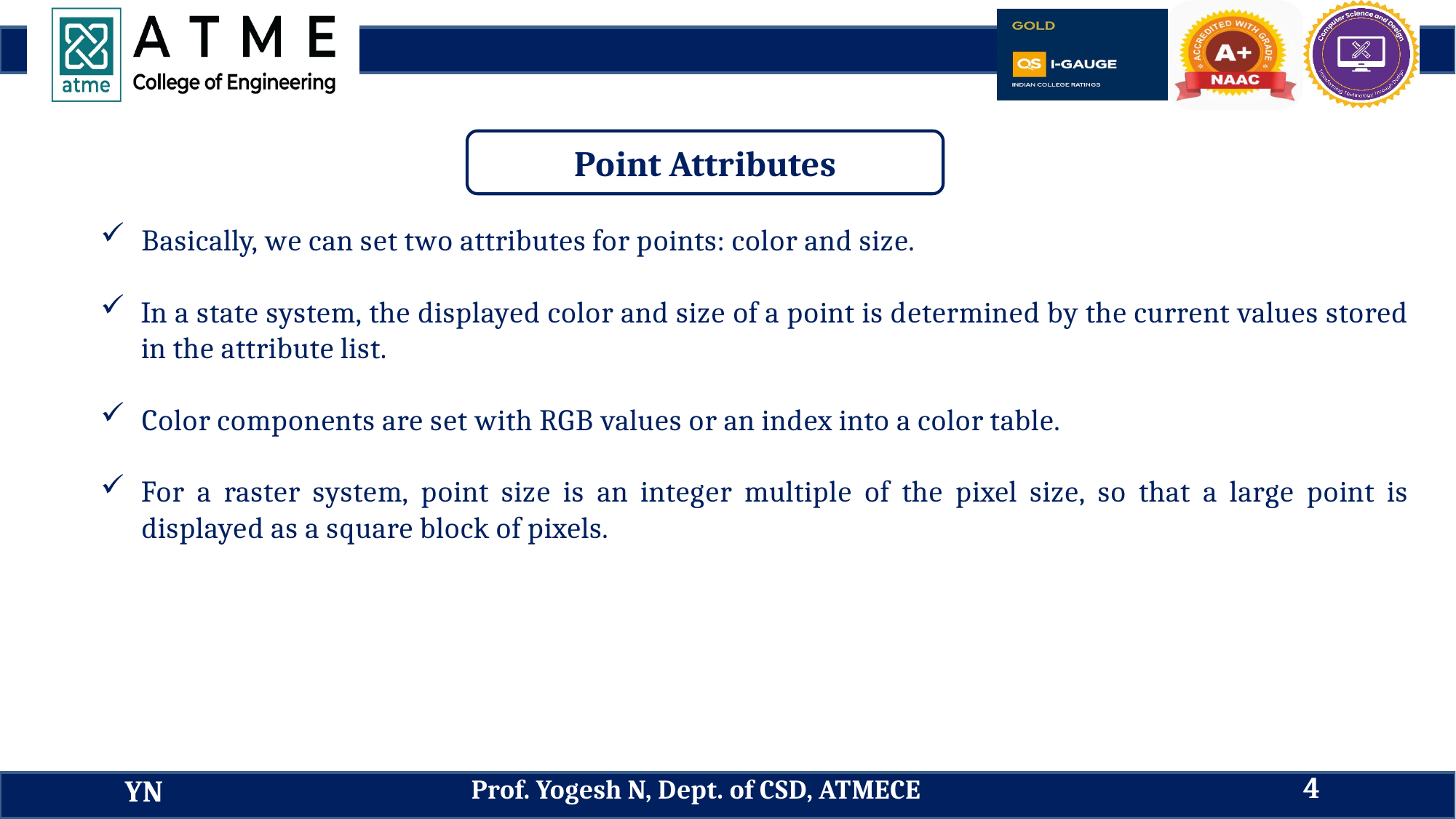

Point Attributes
Basically, we can set two attributes for points: color and size.

In a state system, the displayed color and size of a point is determined by the current values stored in the attribute list.

Color components are set with RGB values or an index into a color table.

For a raster system, point size is an integer multiple of the pixel size, so that a large point is displayed as a square block of pixels.
4
Prof. Yogesh N, Dept. of CSD, ATMECE
YN